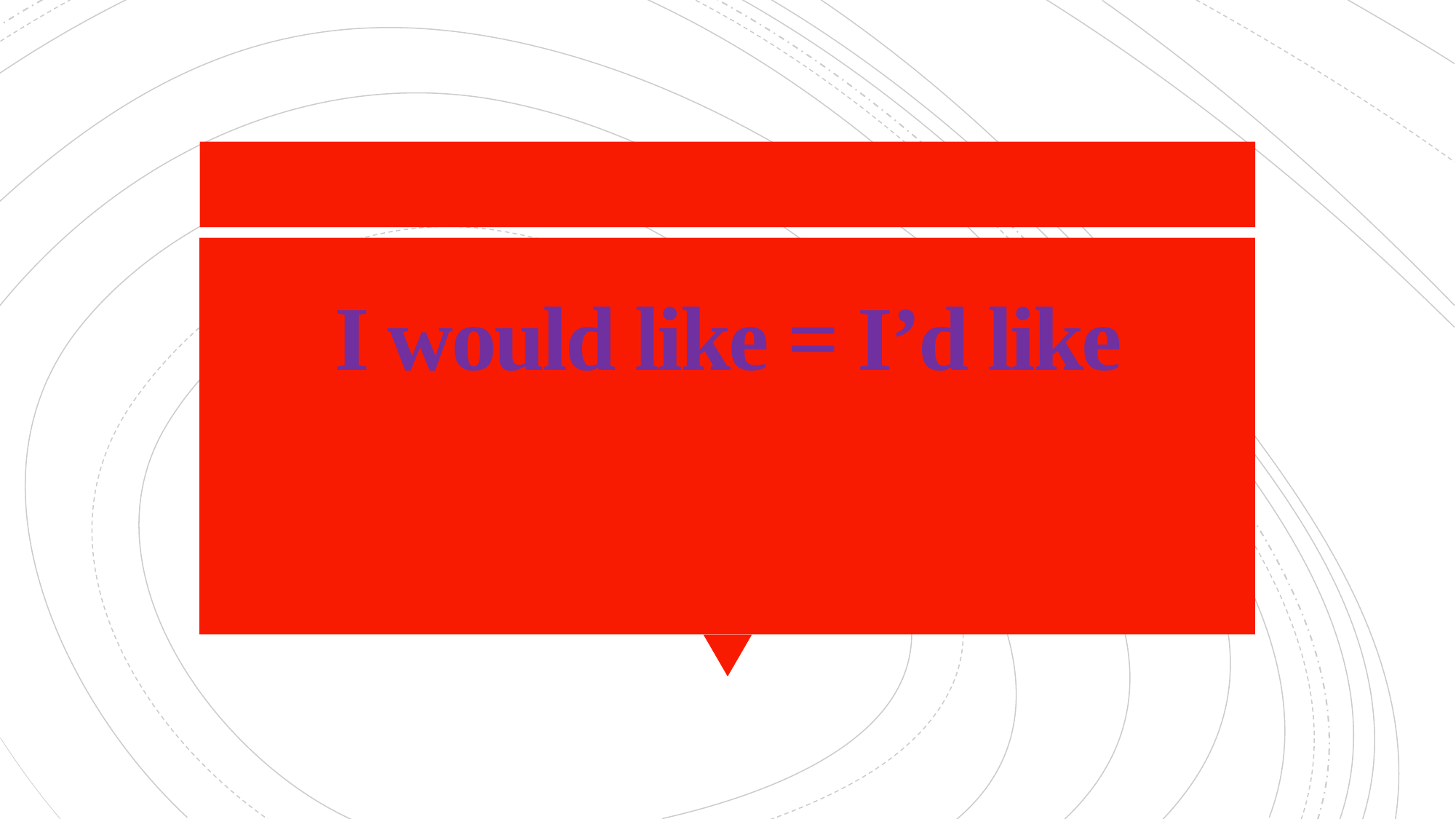

# I would like = I’d like